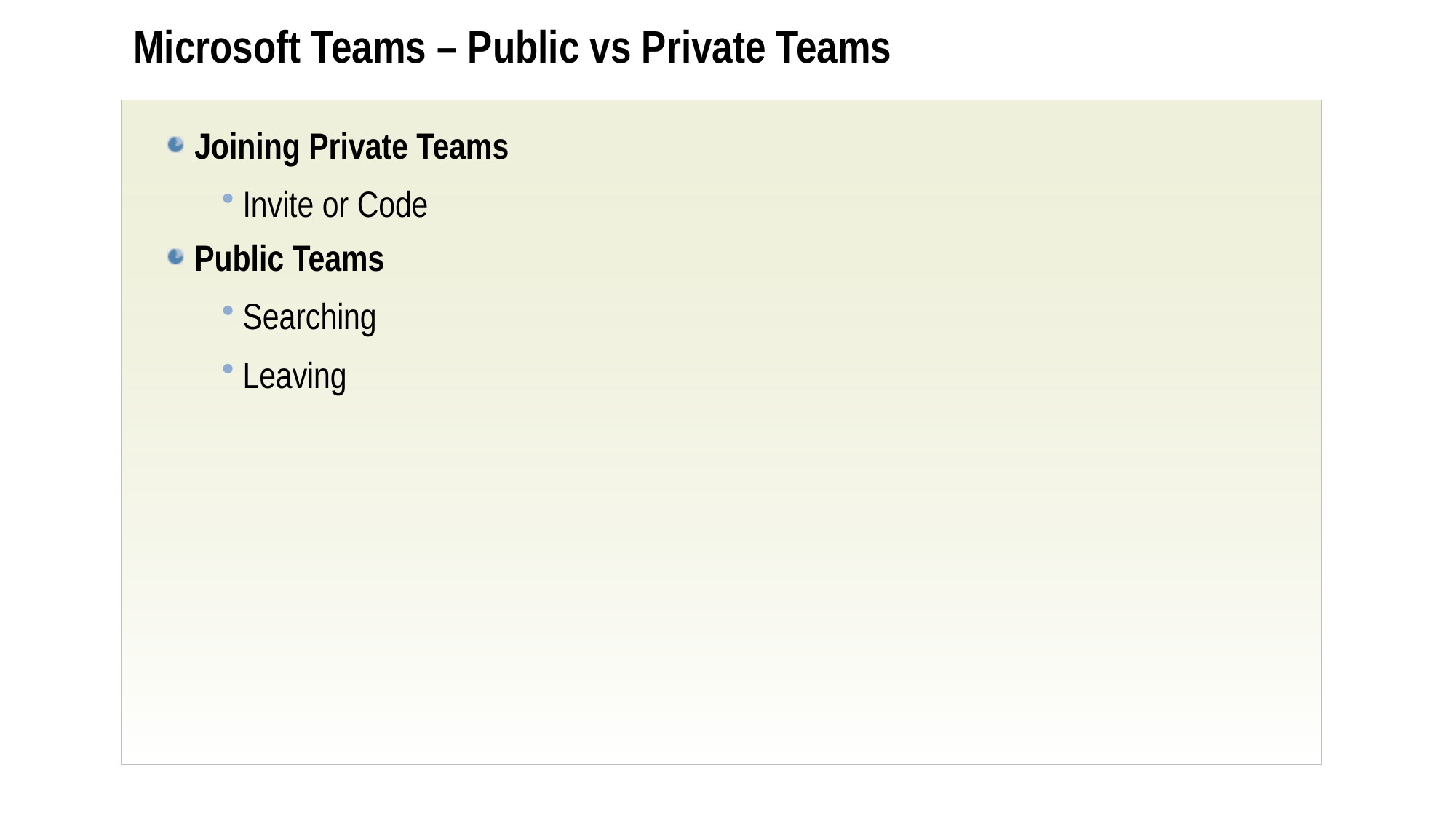

# Microsoft Teams – Public vs Private Teams
Joining Private Teams
Invite or Code
Public Teams
Searching
Leaving